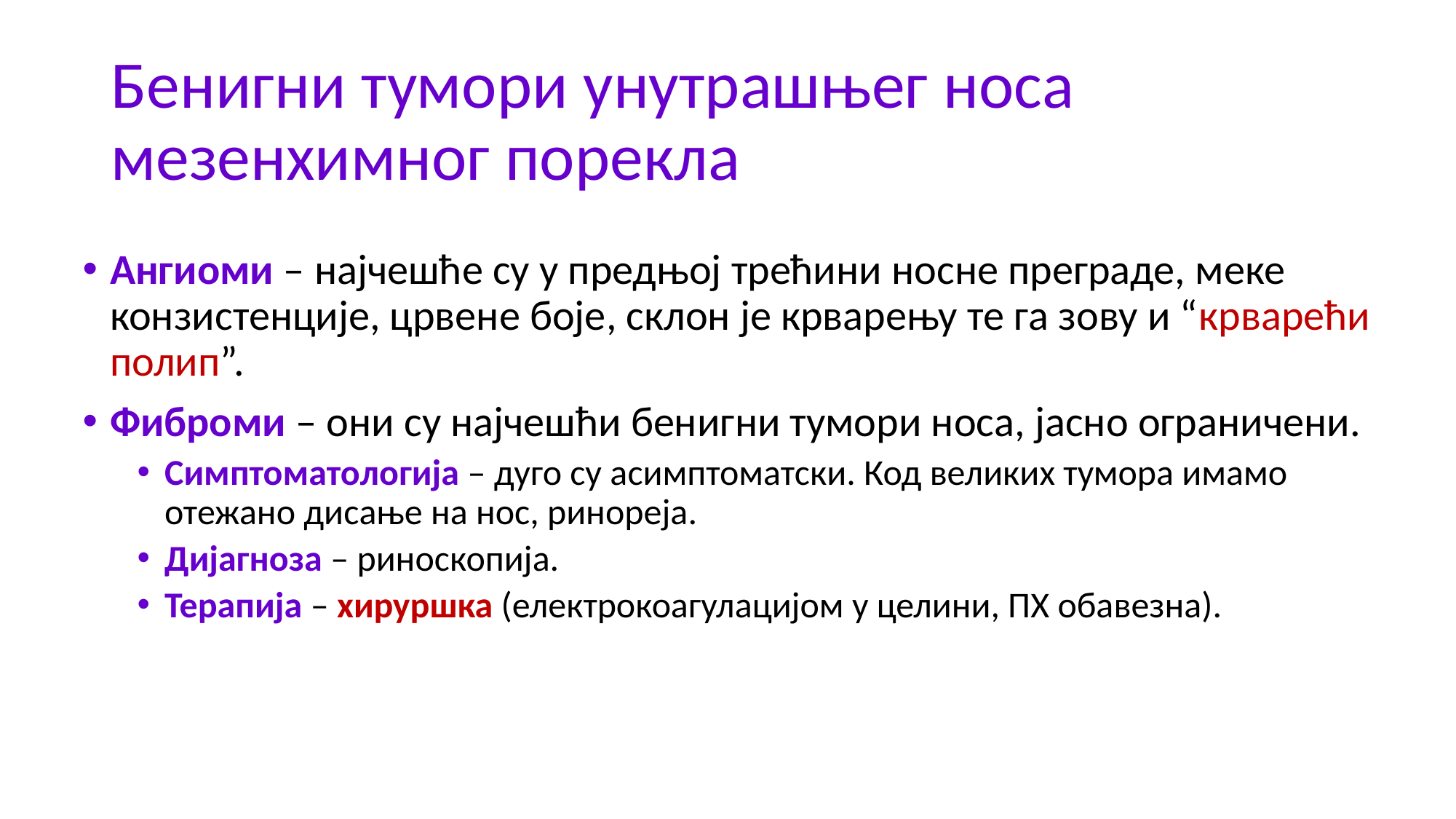

# Бенигни тумори унутрашњег носа мезенхимног порекла
Ангиоми – најчешће су у предњој трећини носне преграде, меке конзистенције, црвене боје, склон је крварењу те га зову и “крварећи полип”.
Фиброми – они су најчешћи бенигни тумори носа, јасно ограничени.
Симптоматологија – дуго су асимптоматски. Код великих тумора имамо отежано дисање на нос, ринореја.
Дијагноза – риноскопија.
Терапија – хируршка (електрокоагулацијом у целини, ПХ обавезна).